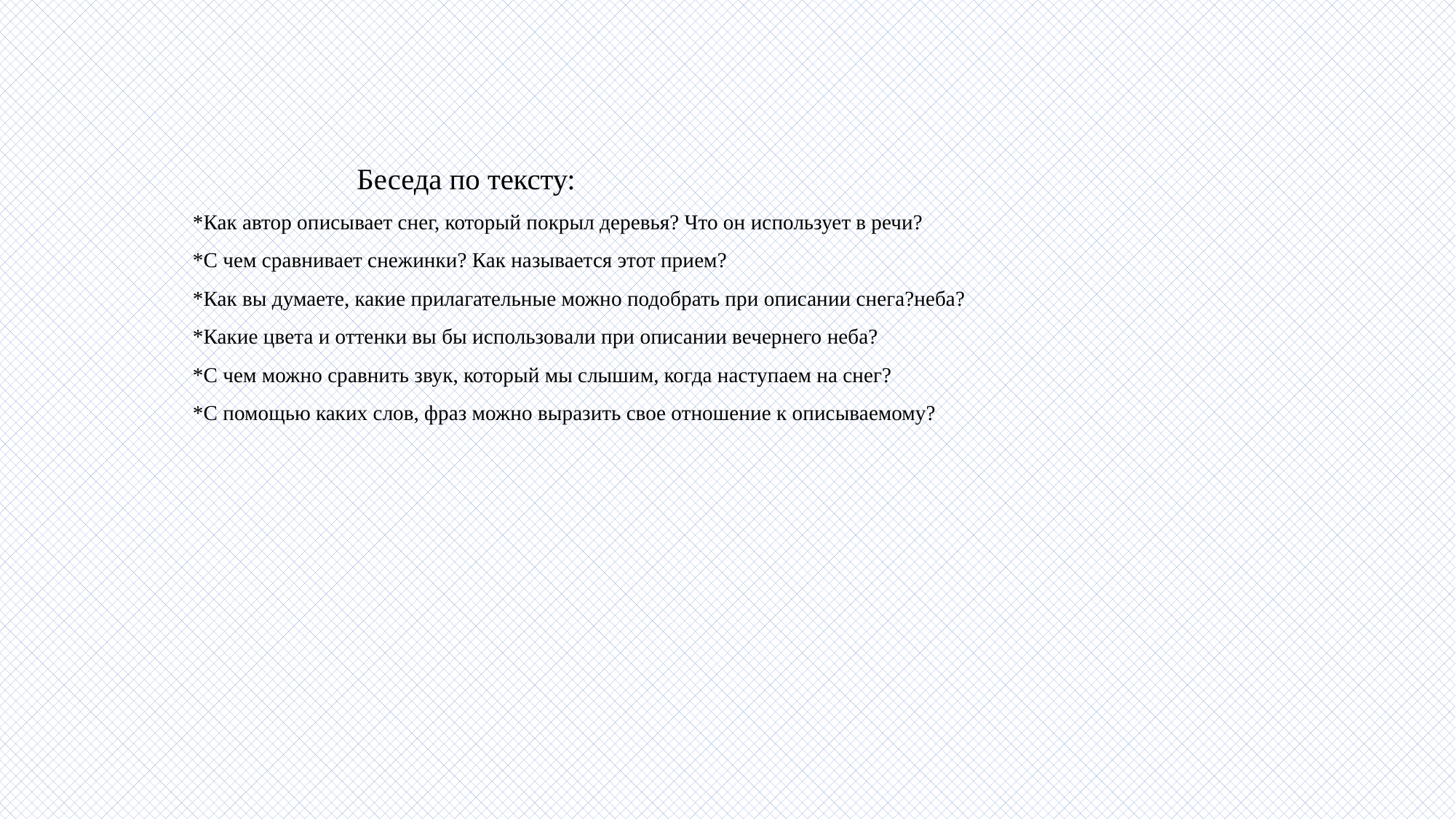

# Беседа по тексту: *Как автор описывает снег, который покрыл деревья? Что он использует в речи? *С чем сравнивает снежинки? Как называется этот прием? *Как вы думаете, какие прилагательные можно подобрать при описании снега?неба? *Какие цвета и оттенки вы бы использовали при описании вечернего неба? *С чем можно сравнить звук, который мы слышим, когда наступаем на снег? *С помощью каких слов, фраз можно выразить свое отношение к описываемому?